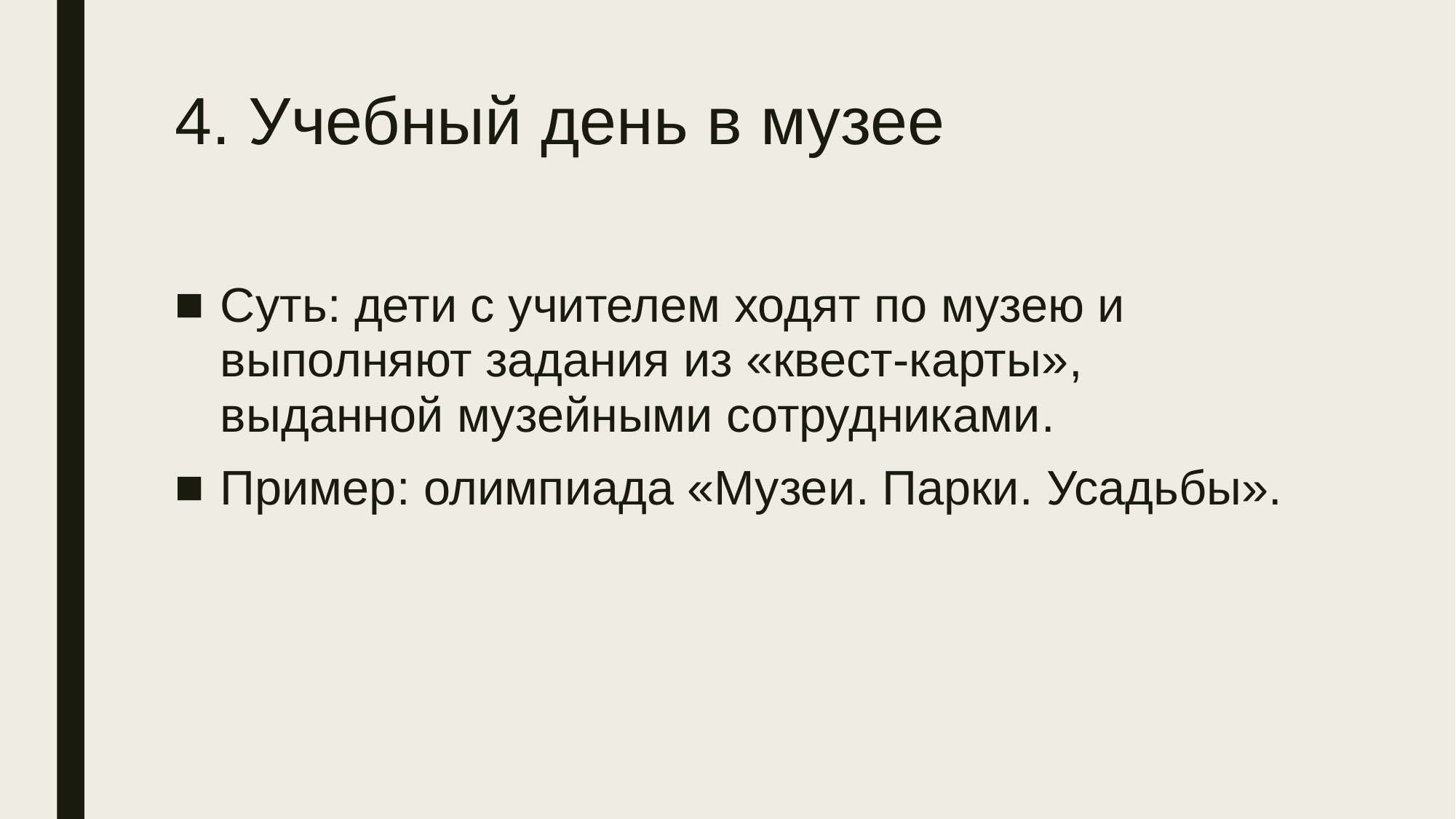

# 4. Учебный день в музее
Суть: дети с учителем ходят по музею и выполняют задания из «квест-карты», выданной музейными сотрудниками.
Пример: олимпиада «Музеи. Парки. Усадьбы».